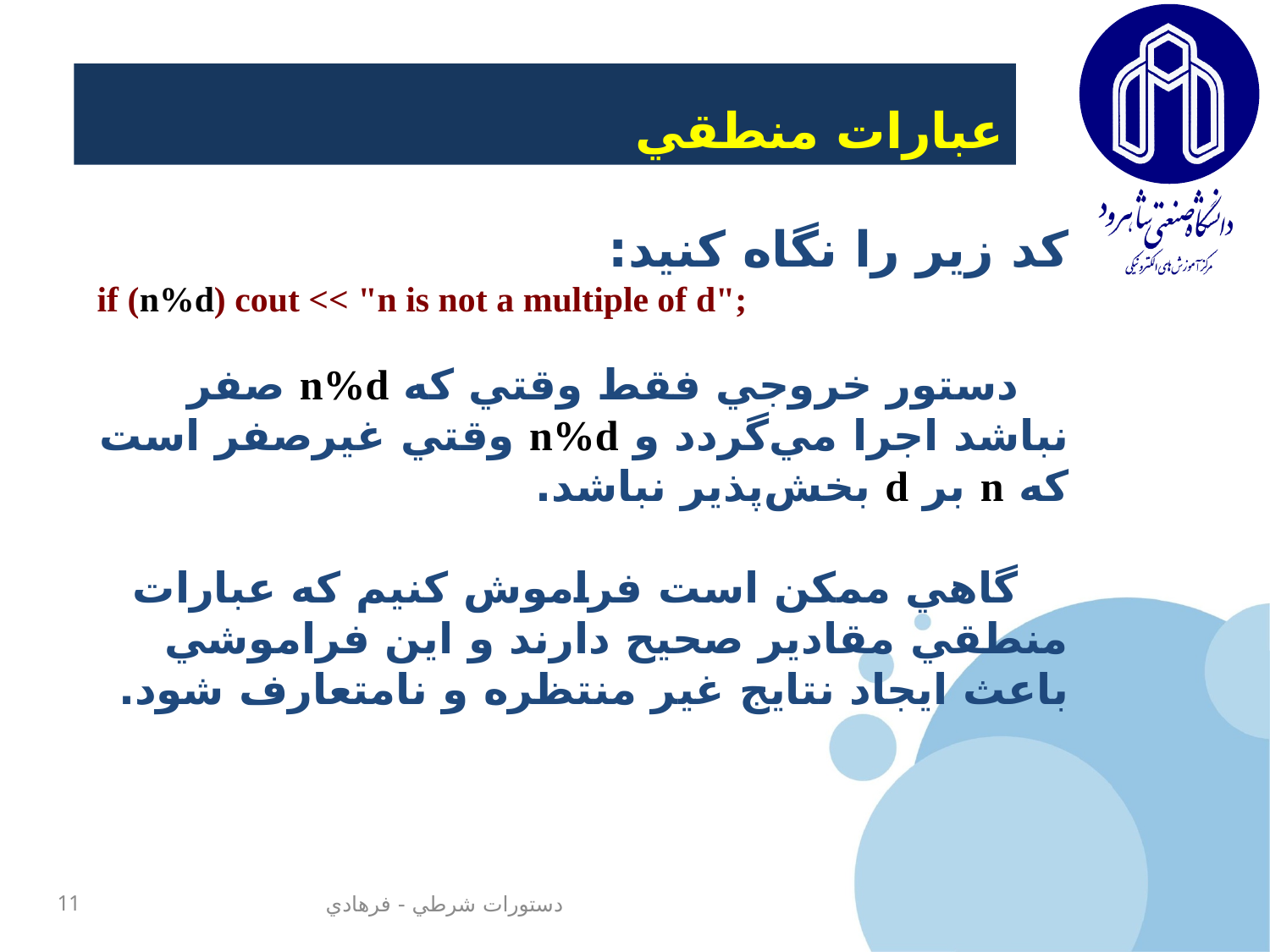

عبارات منطقي
کد زير را نگاه کنيد:
if (n%d) cout << "n is not a multiple of d";

دستور خروجي فقط وقتي كه n%d صفر نباشد اجرا مي‌گردد و n%d وقتي غيرصفر است که n بر d بخش‌پذير نباشد.

گاهي ممکن است فراموش کنيم که عبارات منطقي مقادير صحيح دارند و اين فراموشي باعث ايجاد نتايج غير منتظره و نامتعارف شود.
11
دستورات شرطي - فرهادي